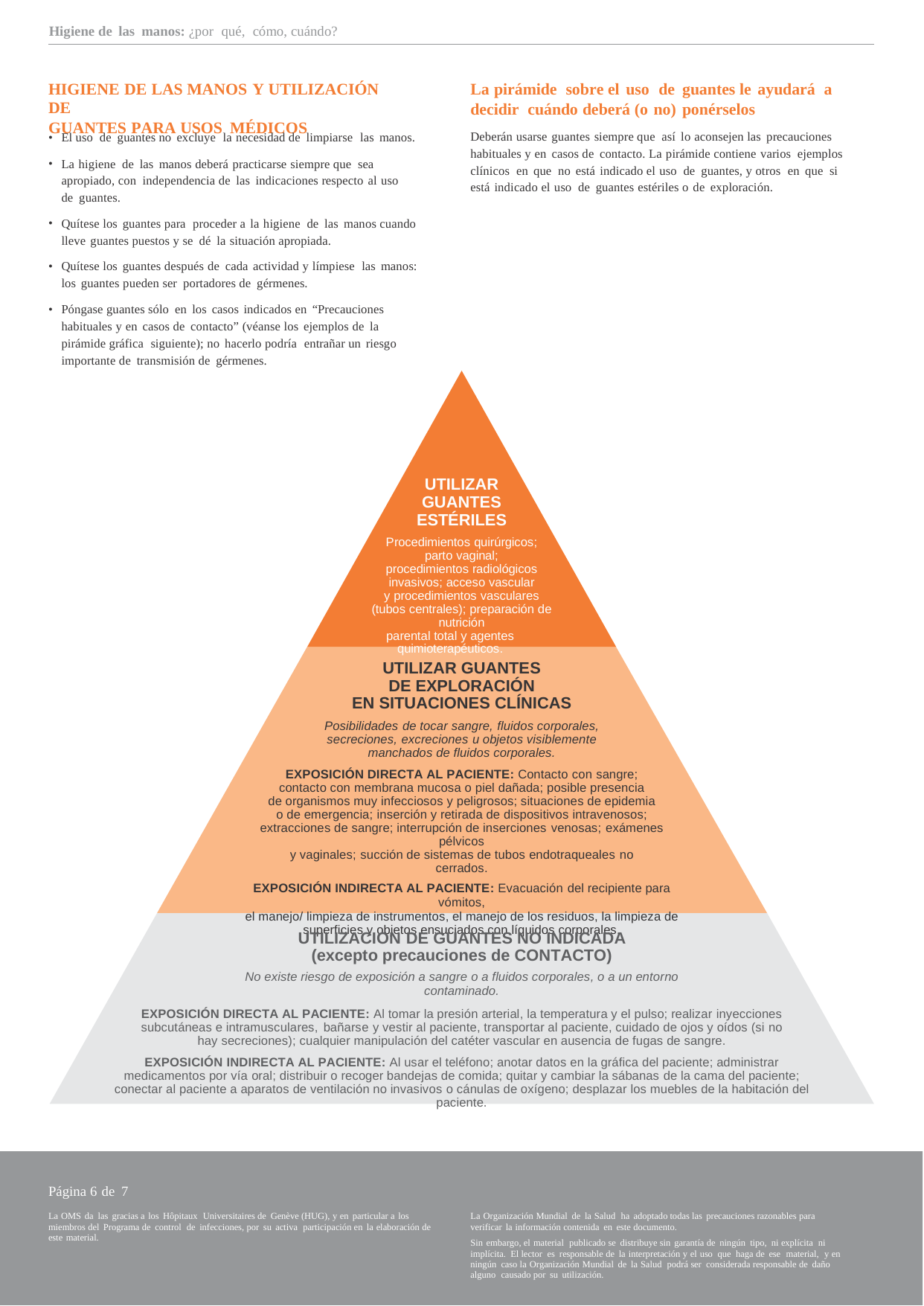

Higiene de las manos: ¿por  qué,  cómo, cuándo?

HIGIENE DE LAS MANOS Y UTILIZACIÓN DE
GUANTES PARA USOS MÉDICOS
La pirámide  sobre el uso  de guantes le ayudará  a
decidir  cuándo deberá (o no) ponérselos
Deberán usarse guantes siempre que  así lo aconsejen las precauciones
habituales y en casos de contacto. La pirámide contiene varios ejemplos
clínicos  en que  no está indicado el uso  de guantes, y otros  en que  si
está indicado el uso  de guantes estériles o de exploración.
•
El uso  de guantes no excluye  la necesidad de limpiarse  las manos.
•
La higiene  de las manos deberá practicarse siempre que  sea
apropiado, con independencia de las indicaciones respecto al uso
de guantes.
•
Quítese los guantes para  proceder a la higiene  de las manos cuando
lleve guantes puestos y se dé la situación apropiada.
•
Quítese los guantes después de cada actividad y límpiese  las manos:
los guantes pueden ser portadores de gérmenes.
•
Póngase guantes sólo en los casos indicados en “Precauciones
habituales y en casos de contacto” (véanse los ejemplos de la
pirámide gráfica  siguiente); no hacerlo podría  entrañar un riesgo
importante de transmisión de gérmenes.

UTILIZAR GUANTES ESTÉRILES
Procedimientos quirúrgicos; parto vaginal; procedimientos radiológicos invasivos; acceso vascular
y procedimientos vasculares (tubos centrales); preparación de nutrición
parental total y agentes quimioterapéuticos.

UTILIZAR GUANTES DE EXPLORACIÓN
EN SITUACIONES CLÍNICAS
Posibilidades de tocar sangre, fluidos corporales, secreciones, excreciones u objetos visiblemente manchados de fluidos corporales.
EXPOSICIÓN DIRECTA AL PACIENTE: Contacto con sangre; contacto con membrana mucosa o piel dañada; posible presencia
de organismos muy infecciosos y peligrosos; situaciones de epidemia
o de emergencia; inserción y retirada de dispositivos intravenosos; extracciones de sangre; interrupción de inserciones venosas; exámenes pélvicos
y vaginales; succión de sistemas de tubos endotraqueales no cerrados.
EXPOSICIÓN INDIRECTA AL PACIENTE: Evacuación del recipiente para vómitos,
el manejo/ limpieza de instrumentos, el manejo de los residuos, la limpieza de superficies y objetos ensuciados con líquidos corporales.

UTILIZACION DE GUANTES NO INDICADA (excepto precauciones de CONTACTO)
No existe riesgo de exposición a sangre o a fluidos corporales, o a un entorno contaminado.
EXPOSICIÓN DIRECTA AL PACIENTE: Al tomar la presión arterial, la temperatura y el pulso; realizar inyecciones subcutáneas e intramusculares, bañarse y vestir al paciente, transportar al paciente, cuidado de ojos y oídos (si no hay secreciones); cualquier manipulación del catéter vascular en ausencia de fugas de sangre.
EXPOSICIÓN INDIRECTA AL PACIENTE: Al usar el teléfono; anotar datos en la gráfica del paciente; administrar medicamentos por vía oral; distribuir o recoger bandejas de comida; quitar y cambiar la sábanas de la cama del paciente; conectar al paciente a aparatos de ventilación no invasivos o cánulas de oxígeno; desplazar los muebles de la habitación del paciente.

Página 6 de 7
La OMS da las gracias a los Hôpitaux  Universitaires de Genève (HUG), y en particular a los miembros del Programa de control  de infecciones, por su activa  participación en la elaboración de este material.
La Organización Mundial de la Salud  ha adoptado todas las precauciones razonables para verificar la información contenida en este documento.
Sin embargo, el material  publicado se distribuye sin garantía de ningún tipo, ni explícita  ni implícita. El lector  es responsable de la interpretación y el uso  que  haga de ese  material,  y en ningún caso la Organización Mundial de la Salud  podrá ser considerada responsable de daño alguno  causado por su utilización.